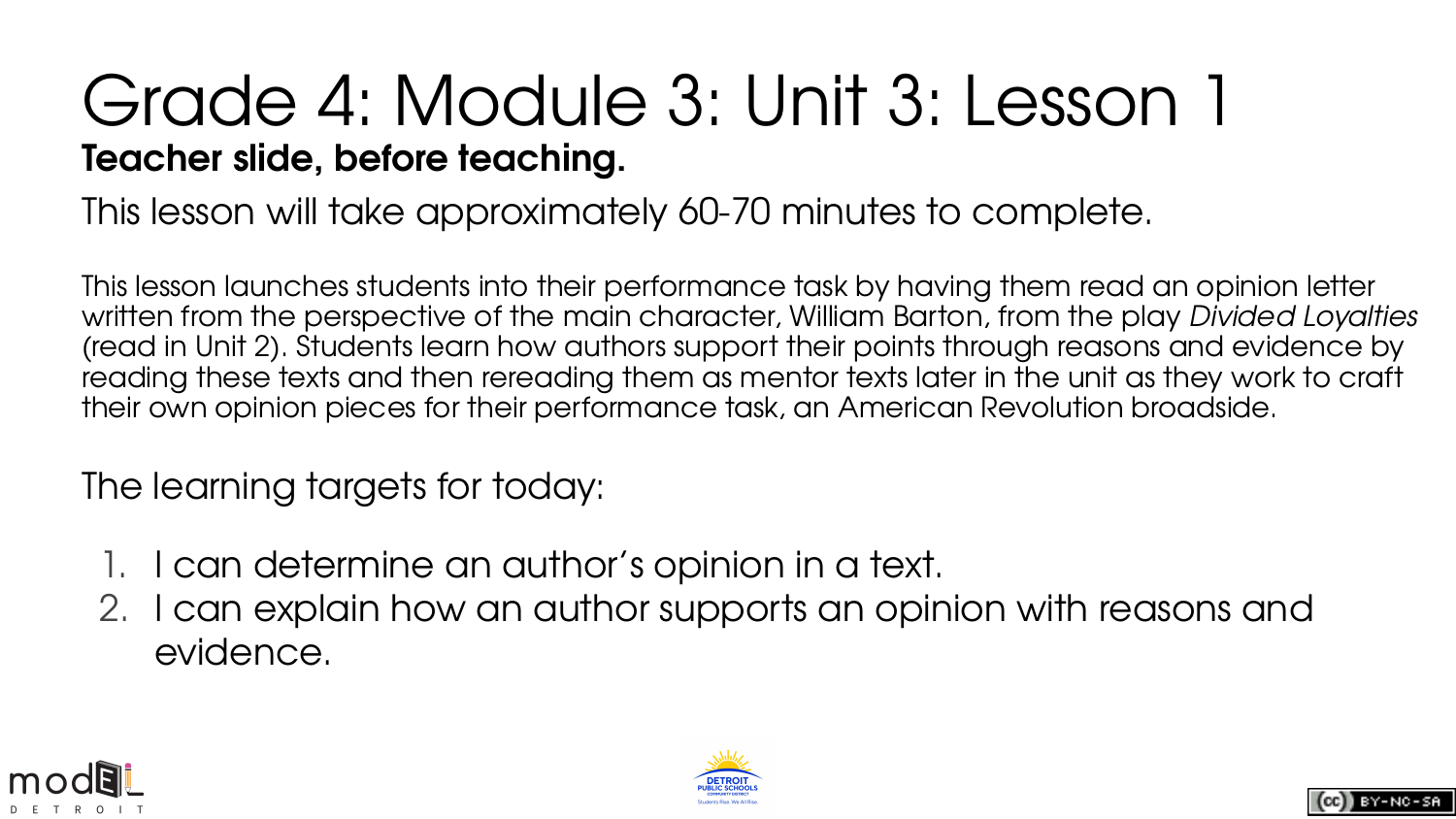

# Grade 4: Module 3: Unit 3: Lesson 1
Teacher slide, before teaching.
This lesson will take approximately 60-70 minutes to complete.

This lesson launches students into their performance task by having them read an opinion letter written from the perspective of the main character, William Barton, from the play Divided Loyalties (read in Unit 2). Students learn how authors support their points through reasons and evidence by reading these texts and then rereading them as mentor texts later in the unit as they work to craft their own opinion pieces for their performance task, an American Revolution broadside.

The learning targets for today:
I can determine an author’s opinion in a text.
I can explain how an author supports an opinion with reasons and evidence.